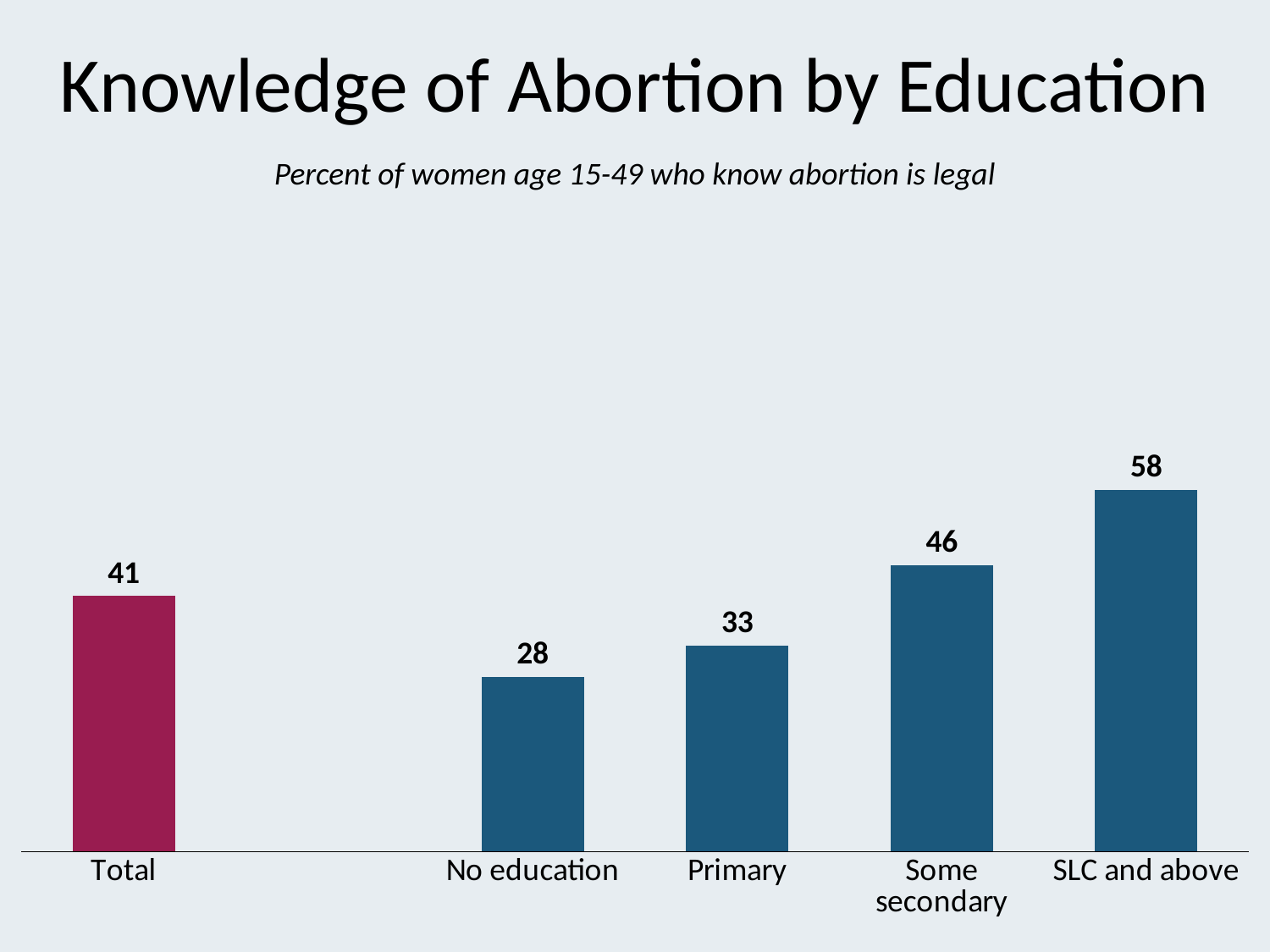

# Knowledge of Abortion by Education
Percent of women age 15-49 who know abortion is legal

### Chart

| Category | Series 1 |
|---|---|
| Total | 41.0 |
|  | None |
| No education | 28.0 |
| Primary | 33.0 |
| Some secondary | 46.0 |
| SLC and above | 58.0 |